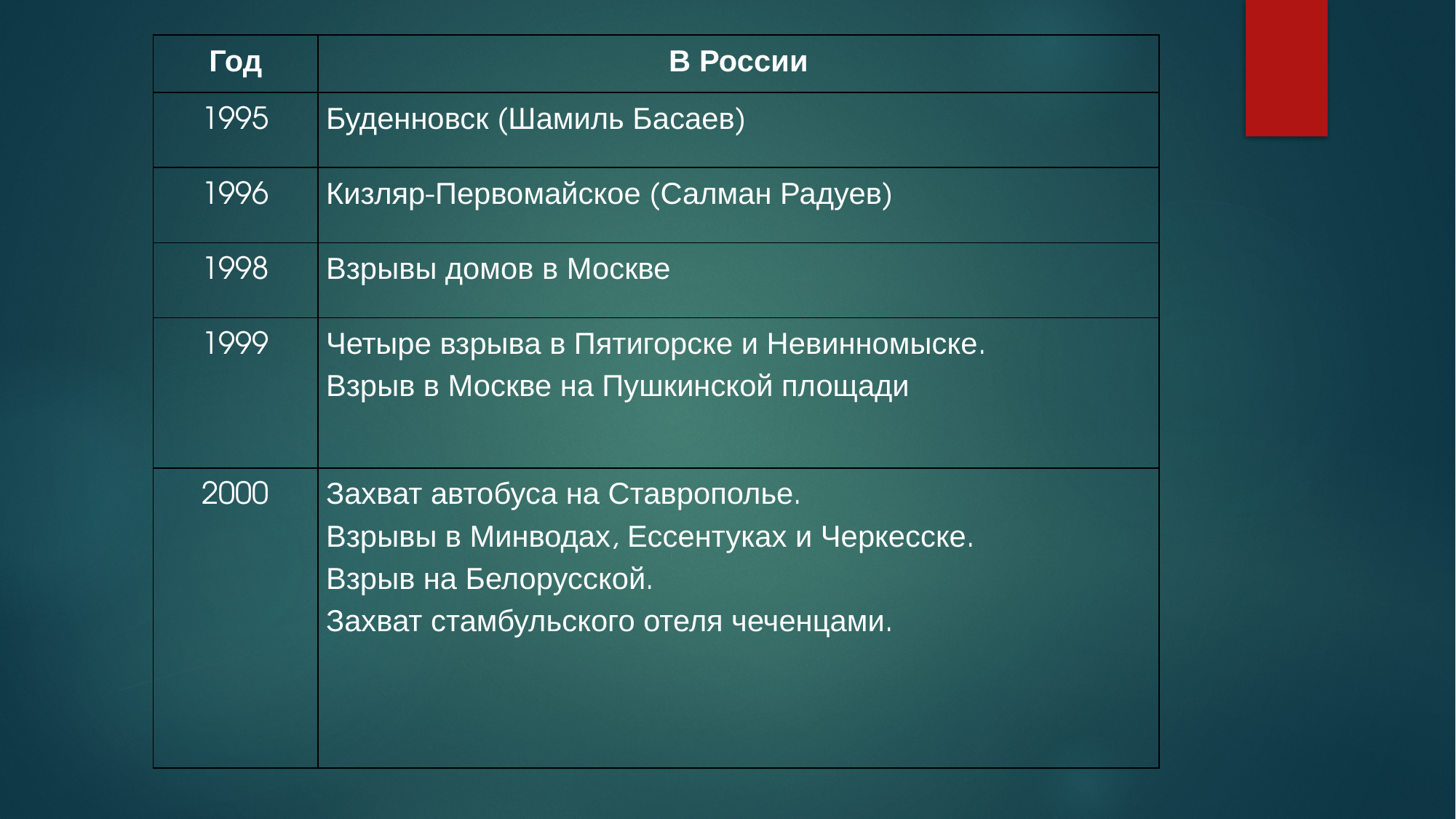

| Год | В России |
| --- | --- |
| 1995 | Буденновск (Шамиль Басаев) |
| 1996 | Кизляр-Первомайское (Салман Радуев) |
| 1998 | Взрывы домов в Москве |
| 1999 | Четыре взрыва в Пятигорске и Невинномыске. Взрыв в Москве на Пушкинской площади |
| 2000 | Захват автобуса на Ставрополье. Взрывы в Минводах, Ессентуках и Черкесске. Взрыв на Белорусской. Захват стамбульского отеля чеченцами. |